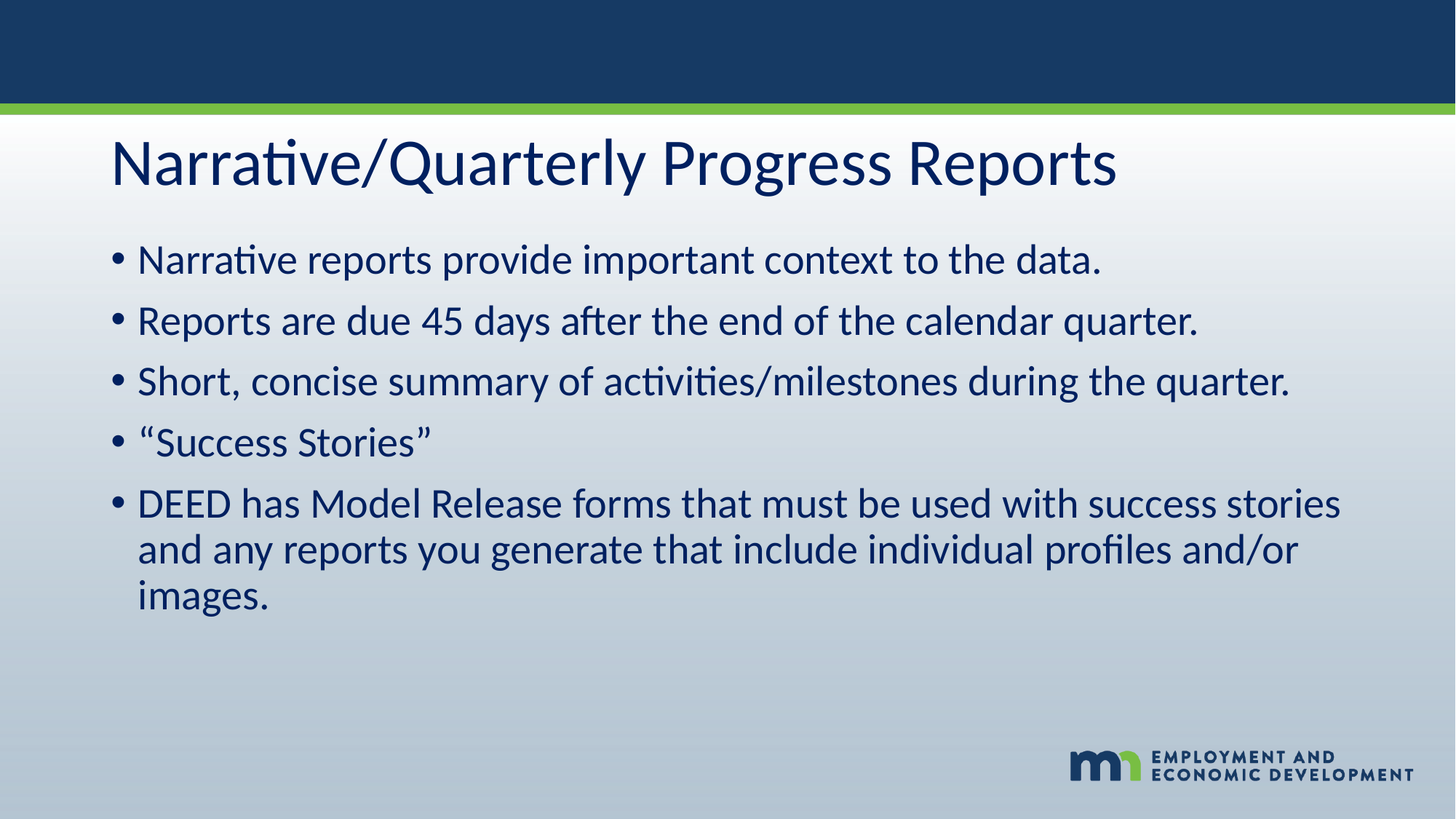

# Narrative/Quarterly Progress Reports
Narrative reports provide important context to the data.
Reports are due 45 days after the end of the calendar quarter.
Short, concise summary of activities/milestones during the quarter.
“Success Stories”
DEED has Model Release forms that must be used with success stories and any reports you generate that include individual profiles and/or images.